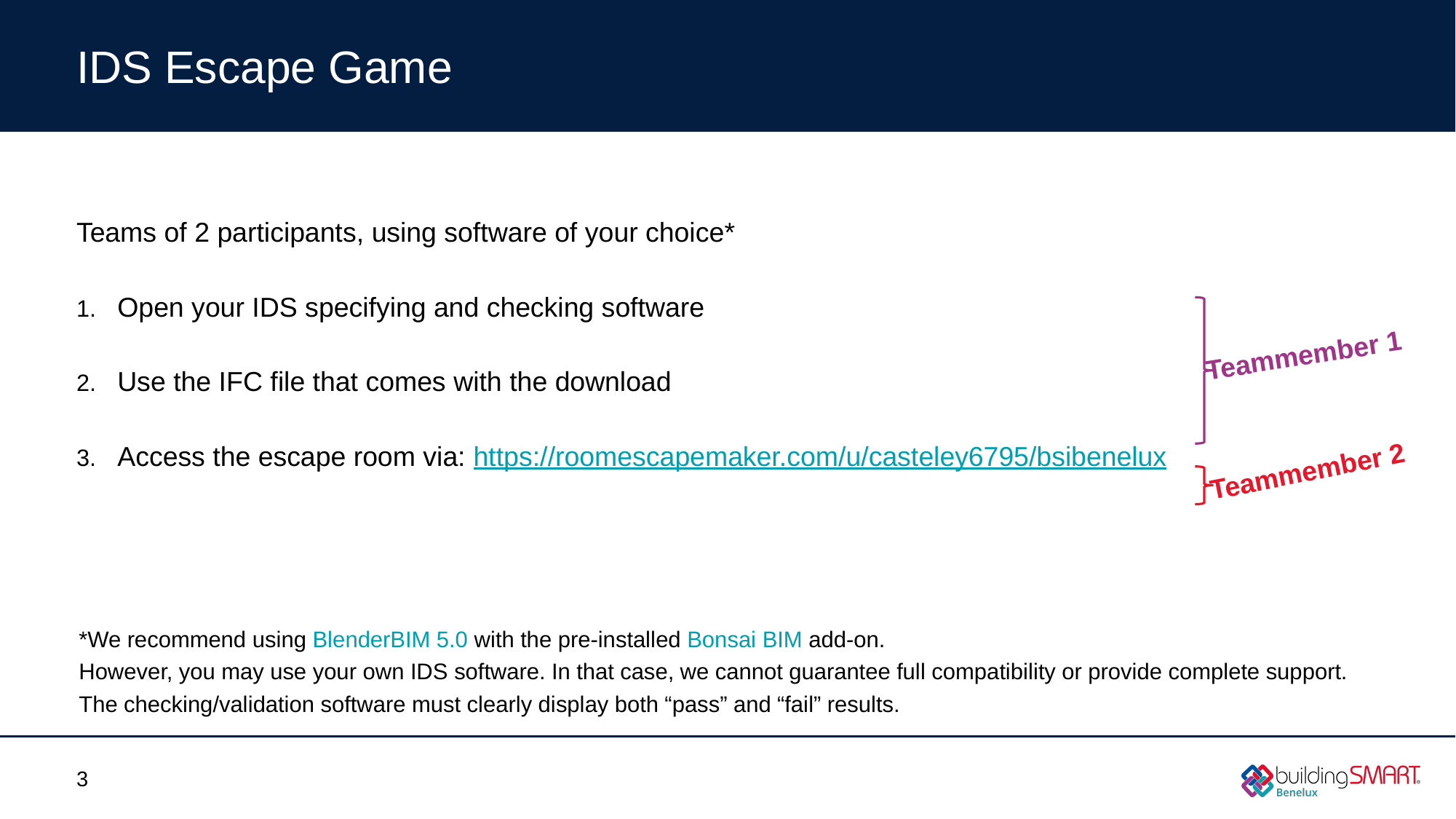

# IDS Escape Game
Teams of 2 participants, using software of your choice*
Open your IDS specifying and checking software
Use the IFC file that comes with the download
Access the escape room via: https://roomescapemaker.com/u/casteley6795/bsibenelux

Teammember 1
Teammember 2

*We recommend using BlenderBIM 5.0 with the pre-installed Bonsai BIM add-on.
However, you may use your own IDS software. In that case, we cannot guarantee full compatibility or provide complete support.
The checking/validation software must clearly display both “pass” and “fail” results.
3